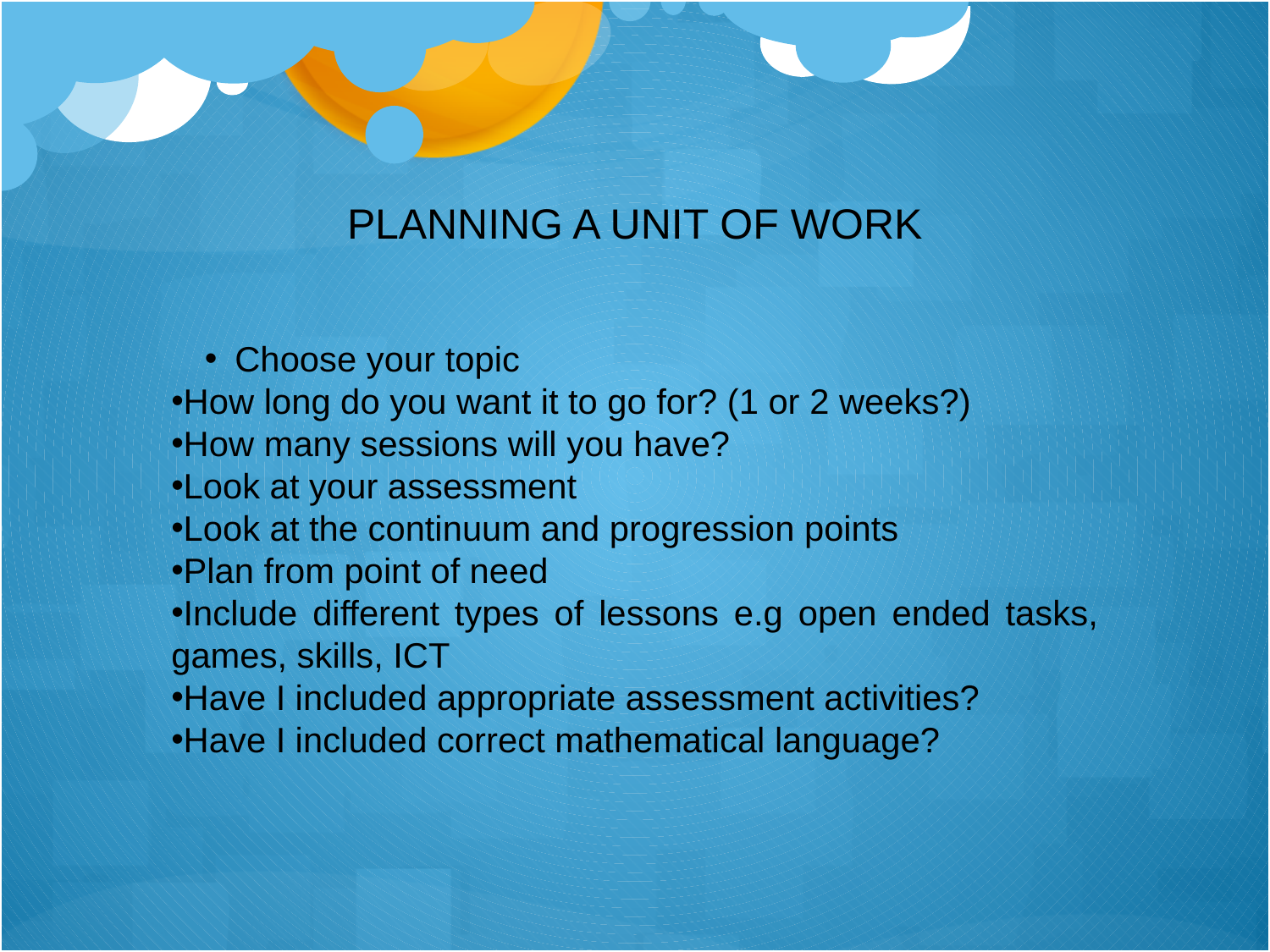

PLANNING A UNIT OF WORK
Choose your topic
How long do you want it to go for? (1 or 2 weeks?)
How many sessions will you have?
Look at your assessment
Look at the continuum and progression points
Plan from point of need
Include different types of lessons e.g open ended tasks, games, skills, ICT
Have I included appropriate assessment activities?
Have I included correct mathematical language?